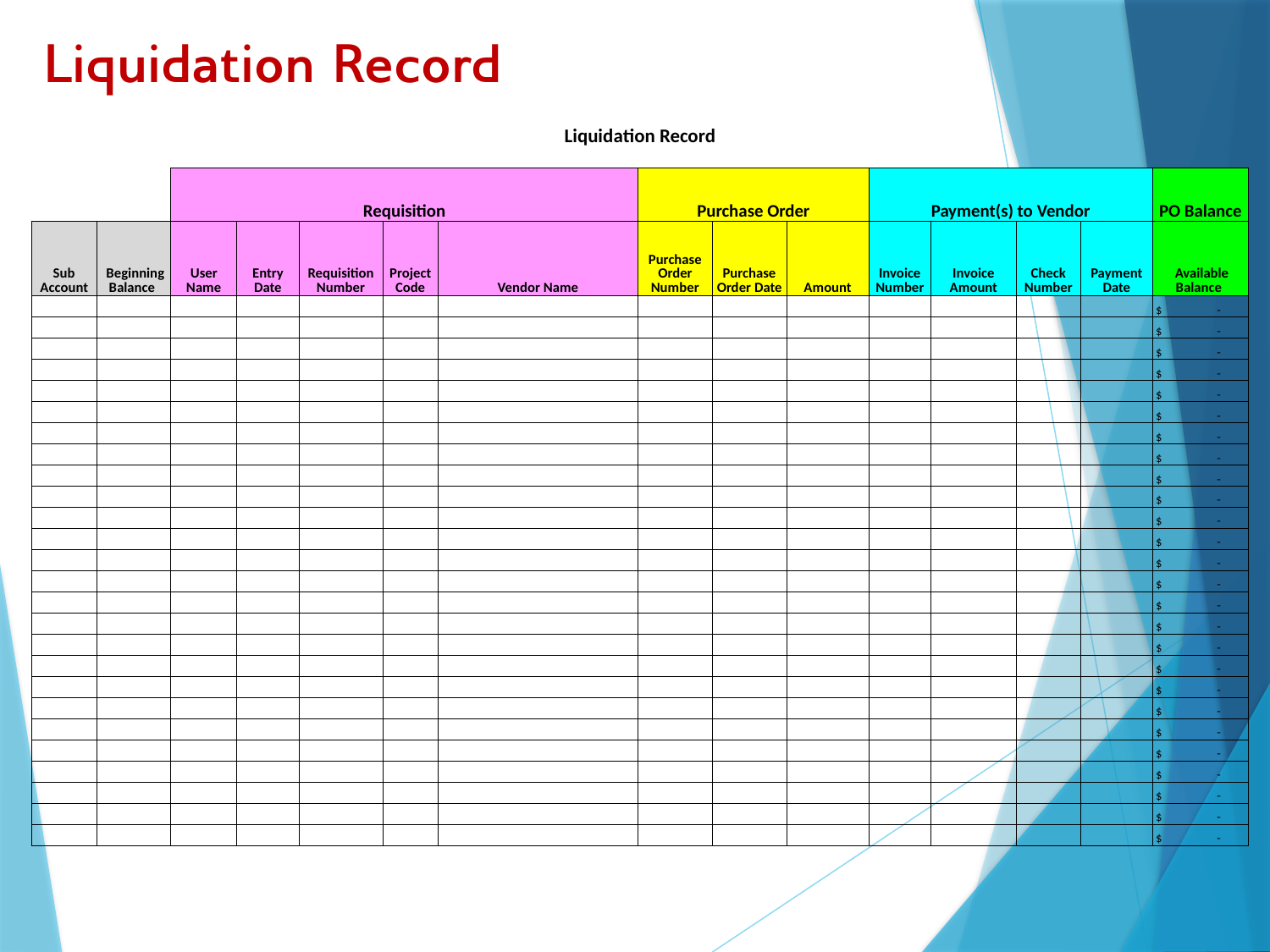

# Liquidation Record
| Liquidation Record |  |  |  |  |  |  |  |  |  |  |  |  |  |  |
| --- | --- | --- | --- | --- | --- | --- | --- | --- | --- | --- | --- | --- | --- | --- |
|  |  |  |  |  |  |  |  |  |  |  |  |  |  |  |
|  |  | Requisition |  |  |  |  | Purchase Order |  |  | Payment(s) to Vendor |  |  |  | PO Balance |
| Sub Account | Beginning Balance | User Name | Entry Date | Requisition Number | Project Code | Vendor Name | Purchase Order Number | Purchase Order Date | Amount | Invoice Number | Invoice Amount | Check Number | Payment Date | Available Balance |
|  |  |  |  |  |  |  |  |  |  |  |  |  |  | $ - |
|  |  |  |  |  |  |  |  |  |  |  |  |  |  | $ - |
|  |  |  |  |  |  |  |  |  |  |  |  |  |  | $ - |
|  |  |  |  |  |  |  |  |  |  |  |  |  |  | $ - |
|  |  |  |  |  |  |  |  |  |  |  |  |  |  | $ - |
|  |  |  |  |  |  |  |  |  |  |  |  |  |  | $ - |
|  |  |  |  |  |  |  |  |  |  |  |  |  |  | $ - |
|  |  |  |  |  |  |  |  |  |  |  |  |  |  | $ - |
|  |  |  |  |  |  |  |  |  |  |  |  |  |  | $ - |
|  |  |  |  |  |  |  |  |  |  |  |  |  |  | $ - |
|  |  |  |  |  |  |  |  |  |  |  |  |  |  | $ - |
|  |  |  |  |  |  |  |  |  |  |  |  |  |  | $ - |
|  |  |  |  |  |  |  |  |  |  |  |  |  |  | $ - |
|  |  |  |  |  |  |  |  |  |  |  |  |  |  | $ - |
|  |  |  |  |  |  |  |  |  |  |  |  |  |  | $ - |
|  |  |  |  |  |  |  |  |  |  |  |  |  |  | $ - |
|  |  |  |  |  |  |  |  |  |  |  |  |  |  | $ - |
|  |  |  |  |  |  |  |  |  |  |  |  |  |  | $ - |
|  |  |  |  |  |  |  |  |  |  |  |  |  |  | $ - |
|  |  |  |  |  |  |  |  |  |  |  |  |  |  | $ - |
|  |  |  |  |  |  |  |  |  |  |  |  |  |  | $ - |
|  |  |  |  |  |  |  |  |  |  |  |  |  |  | $ - |
|  |  |  |  |  |  |  |  |  |  |  |  |  |  | $ - |
|  |  |  |  |  |  |  |  |  |  |  |  |  |  | $ - |
|  |  |  |  |  |  |  |  |  |  |  |  |  |  | $ - |
|  |  |  |  |  |  |  |  |  |  |  |  |  |  | $ - |